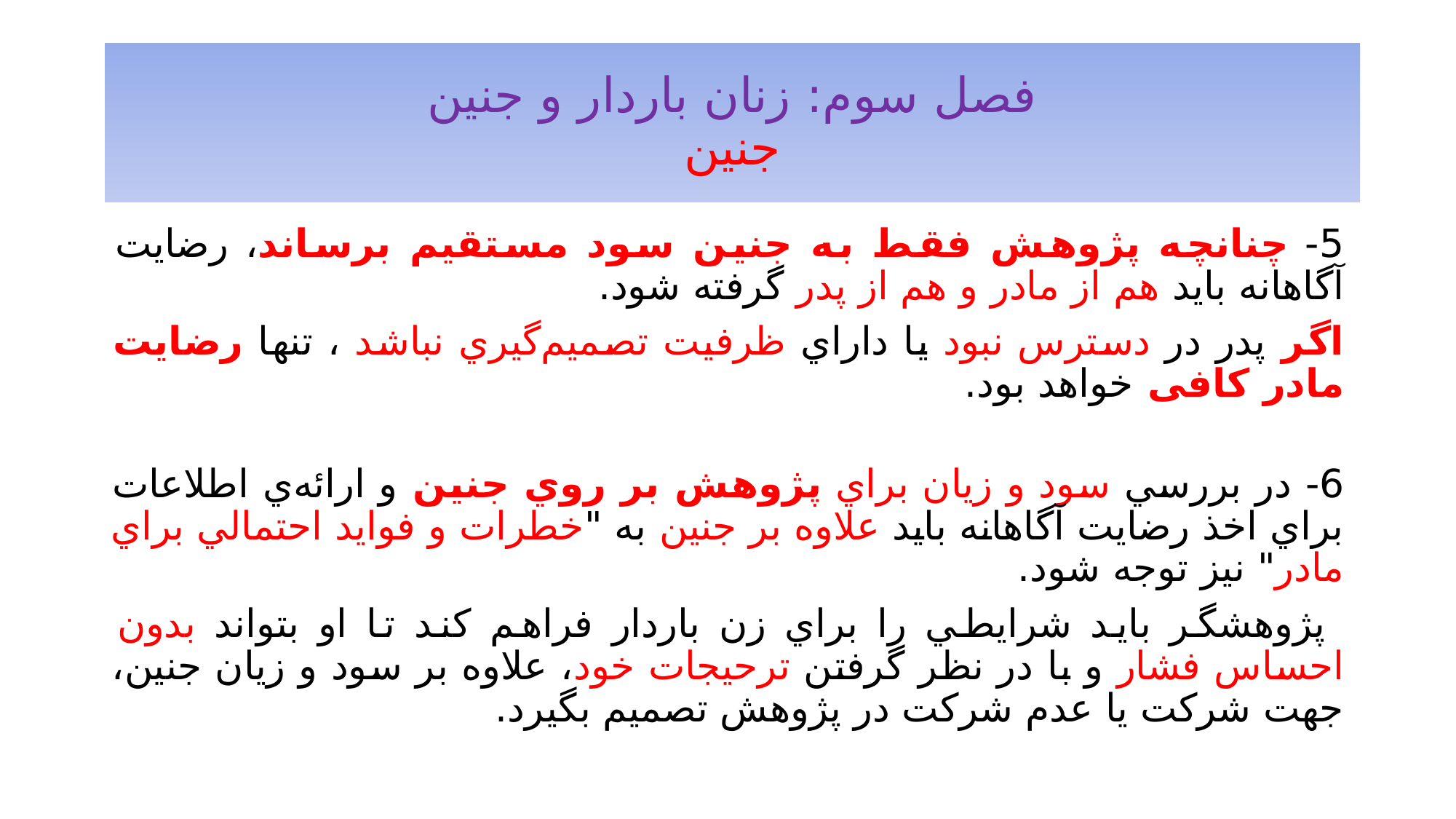

# فصل سوم: زنان باردار و جنين جنين
5- چنانچه پژوهش فقط به جنين سود مستقيم برساند، رضايت آگاهانه بايد هم از مادر و هم از پدر گرفته شود.
اگر پدر در دسترس نبود يا داراي ظرفيت تصميم‌گيري نباشد ، تنها رضایت مادر کافی خواهد بود.

6- در بررسي سود و زيان براي پژوهش بر روي جنين و ارائه‌ي اطلاعات براي اخذ رضايت آگاهانه بايد علاوه بر جنين به "خطرات و فوايد احتمالي براي مادر" نيز توجه شود.
 پژوهشگر بايد شرايطي را براي زن باردار فراهم کند تا او بتواند بدون احساس فشار و با در نظر گرفتن ترحيجات خود، علاوه بر سود و زيان جنين، جهت شرکت يا عدم شرکت در پژوهش تصميم بگيرد.